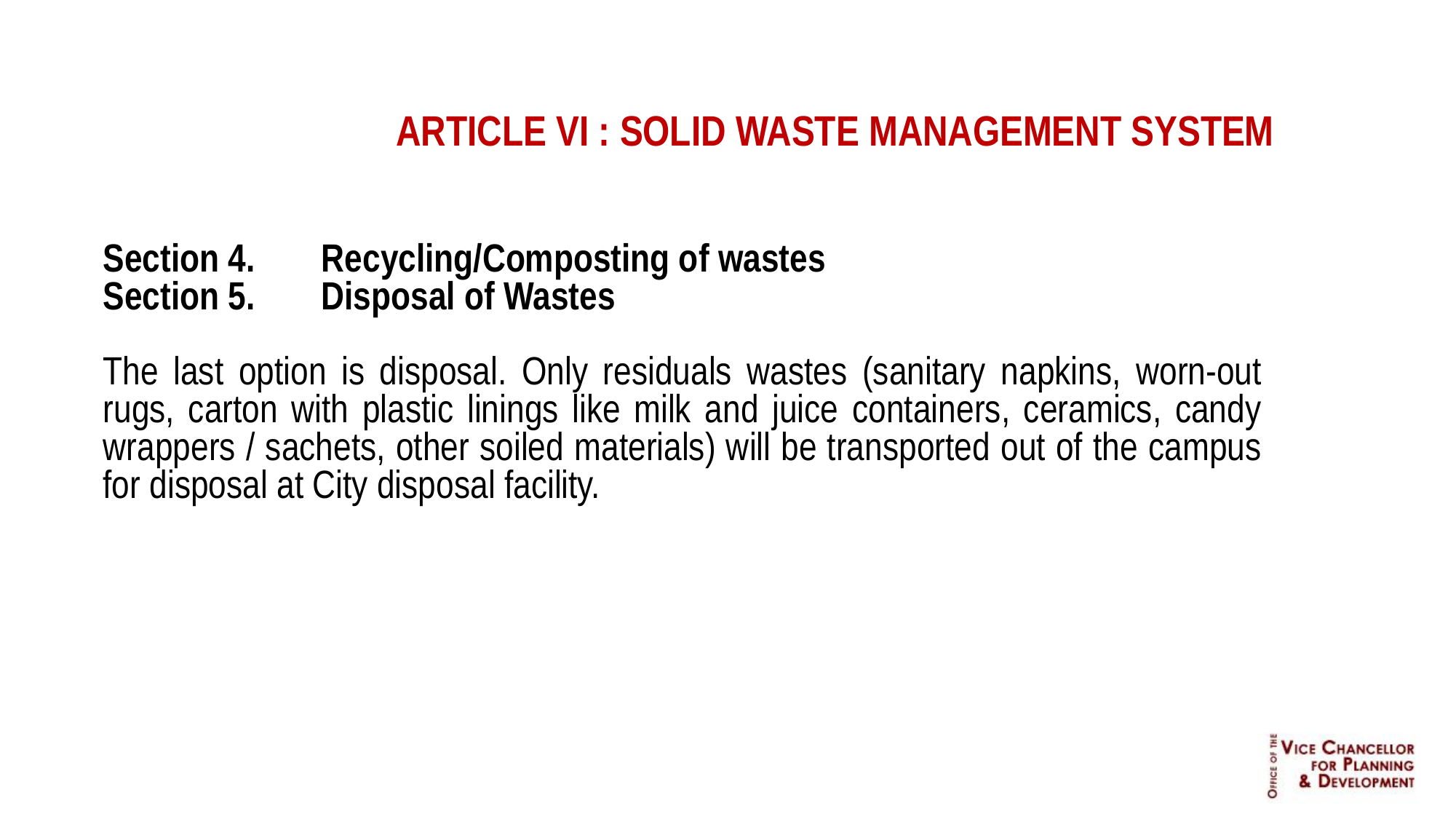

ARTICLE VI : SOLID WASTE MANAGEMENT SYSTEM
Section 4.	Recycling/Composting of wastes
Section 5.	Disposal of Wastes

The last option is disposal. Only residuals wastes (sanitary napkins, worn-out rugs, carton with plastic linings like milk and juice containers, ceramics, candy wrappers / sachets, other soiled materials) will be transported out of the campus for disposal at City disposal facility.